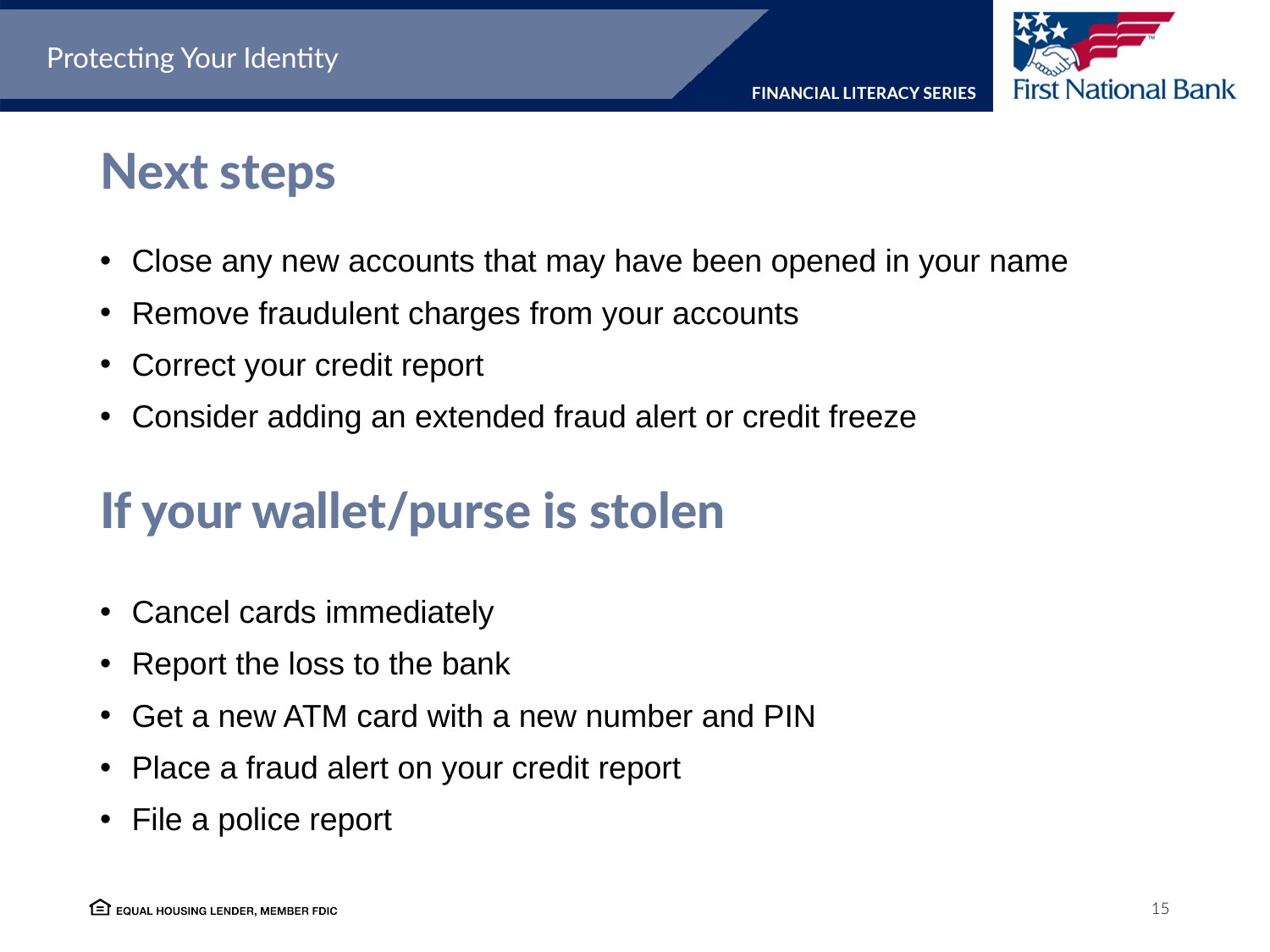

Protecting Your Identity
Next steps
Close any new accounts that may have been opened in your name
Remove fraudulent charges from your accounts
Correct your credit report
Consider adding an extended fraud alert or credit freeze
# If your wallet/purse is stolen
Cancel cards immediately
Report the loss to the bank
Get a new ATM card with a new number and PIN
Place a fraud alert on your credit report
File a police report
15